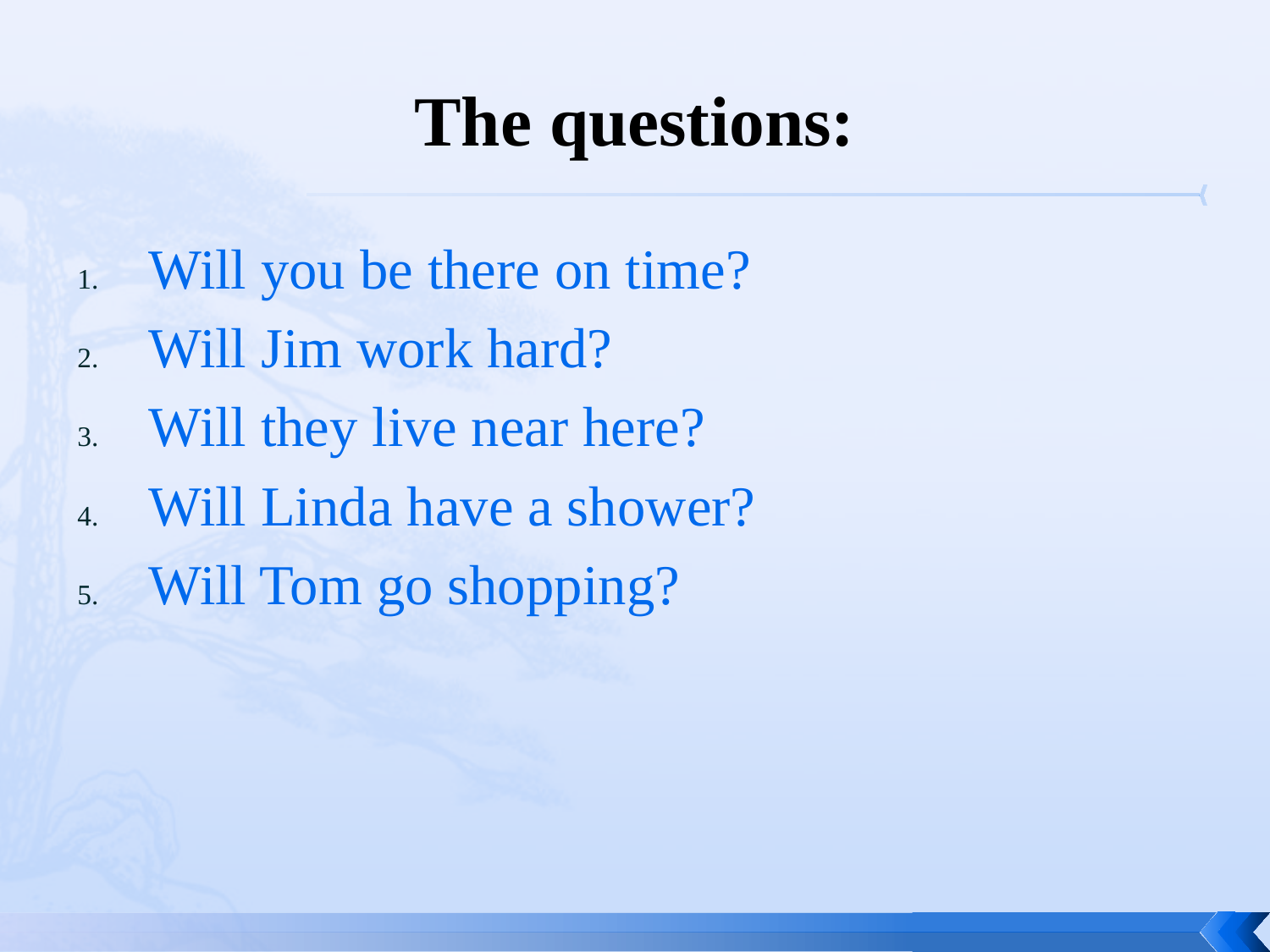

# The questions:
Will you be there on time?
Will Jim work hard?
Will they live near here?
Will Linda have a shower?
Will Tom go shopping?